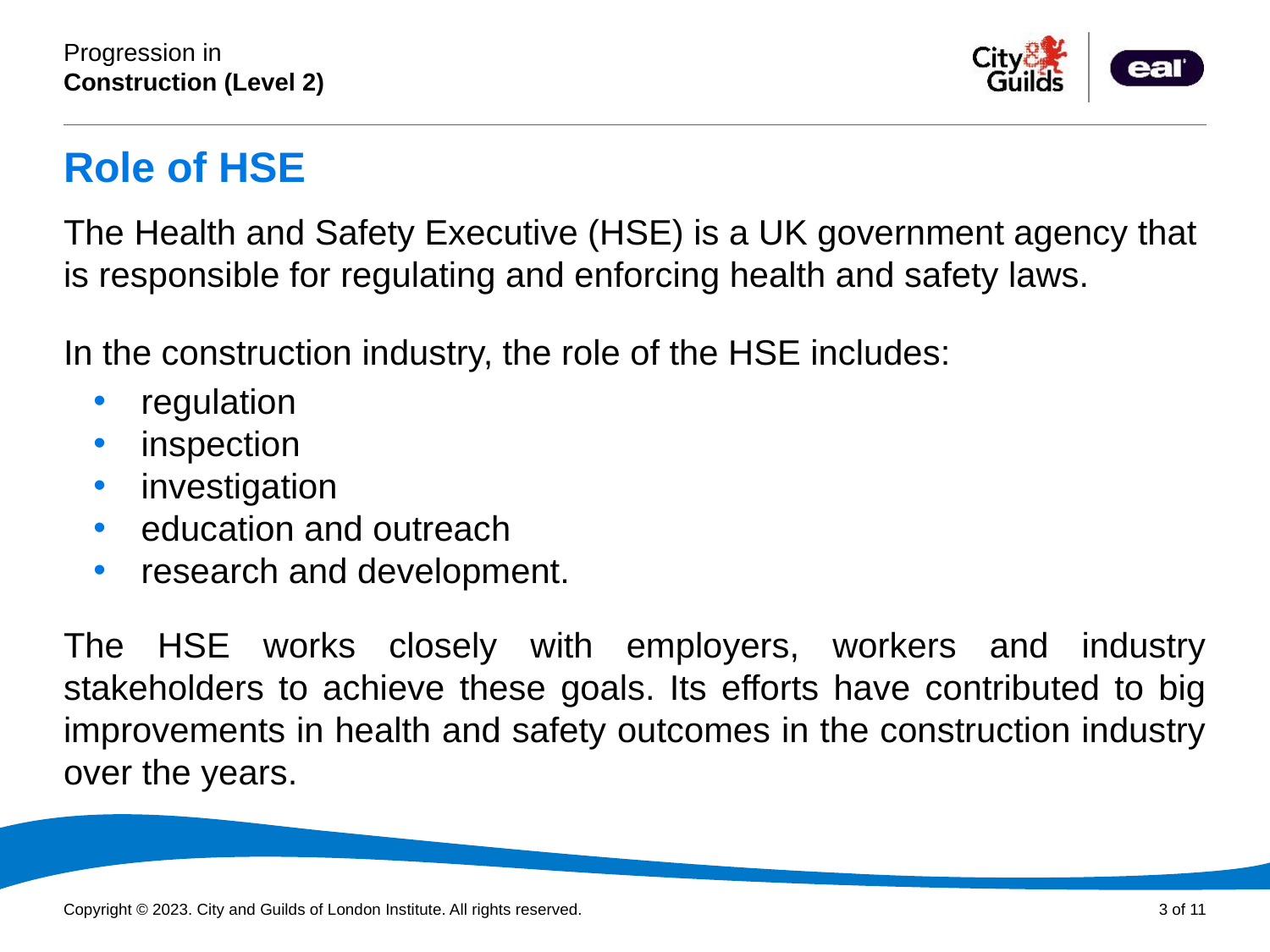

# Role of HSE
The Health and Safety Executive (HSE) is a UK government agency that is responsible for regulating and enforcing health and safety laws.
In the construction industry, the role of the HSE includes:
regulation
inspection
investigation
education and outreach
research and development.
The HSE works closely with employers, workers and industry stakeholders to achieve these goals. Its efforts have contributed to big improvements in health and safety outcomes in the construction industry over the years.